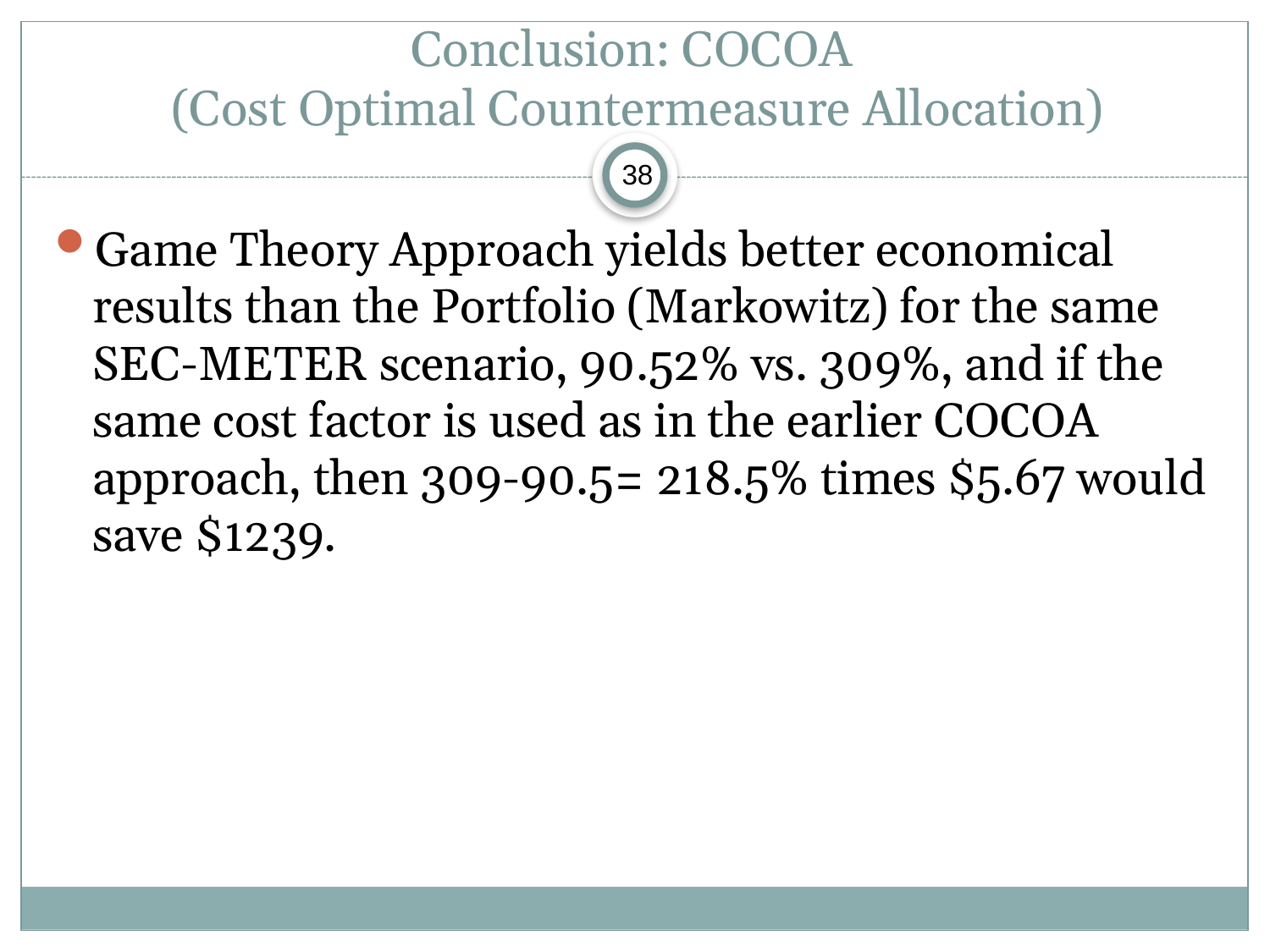

# Conclusion: COCOA (Cost Optimal Countermeasure Allocation)
38
Game Theory Approach yields better economical results than the Portfolio (Markowitz) for the same SEC-METER scenario, 90.52% vs. 309%, and if the same cost factor is used as in the earlier COCOA approach, then 309-90.5= 218.5% times $5.67 would save $1239.